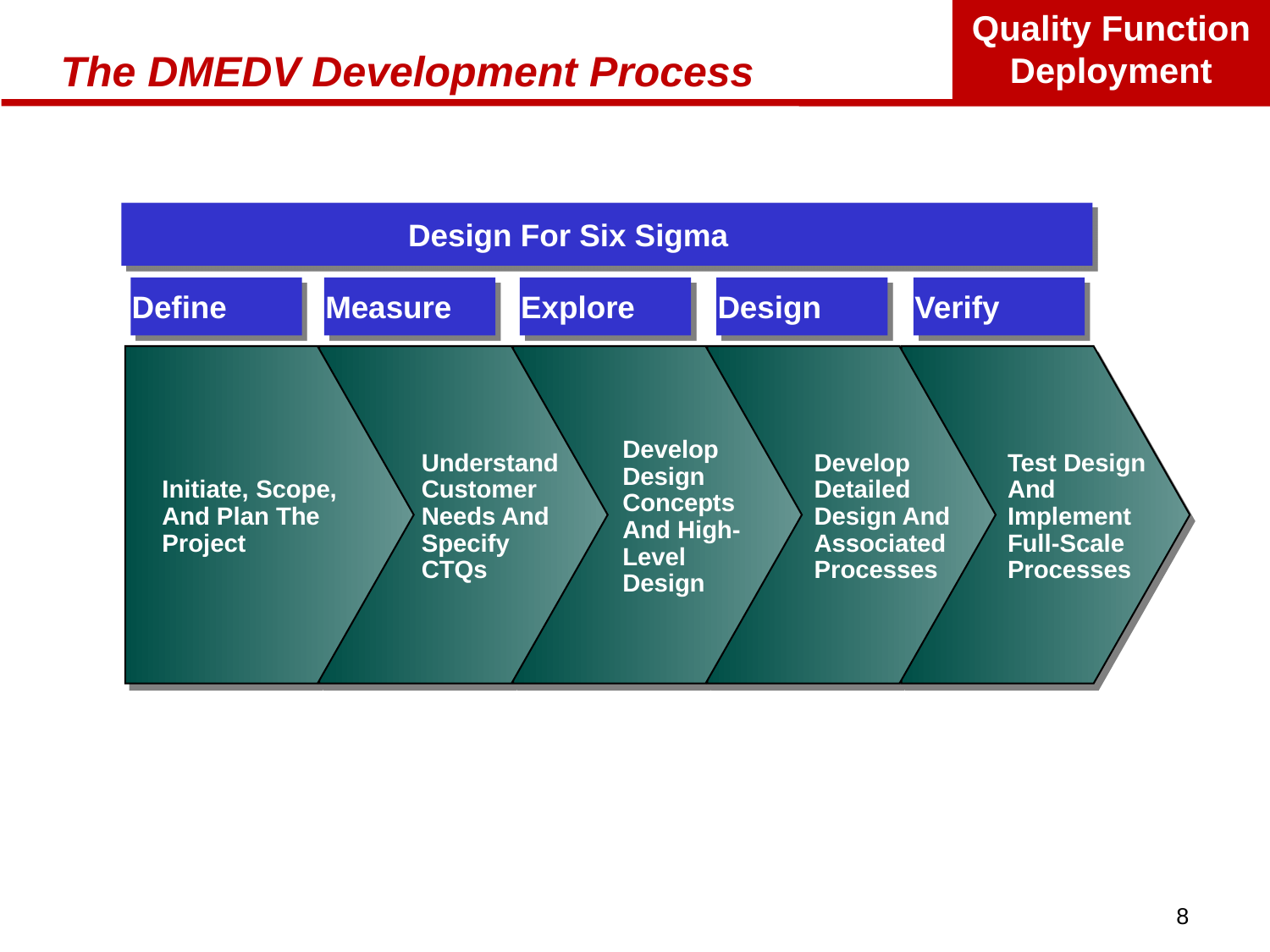

# The DMEDV Development Process
Design For Six Sigma
Define
Measure
Explore
Design
Verify

Initiate, Scope, And Plan The Project
Understand Customer Needs And Specify CTQs
Develop Design Concepts And High-Level Design
Develop Detailed Design And Associated Processes
Test Design And Implement Full-Scale Processes